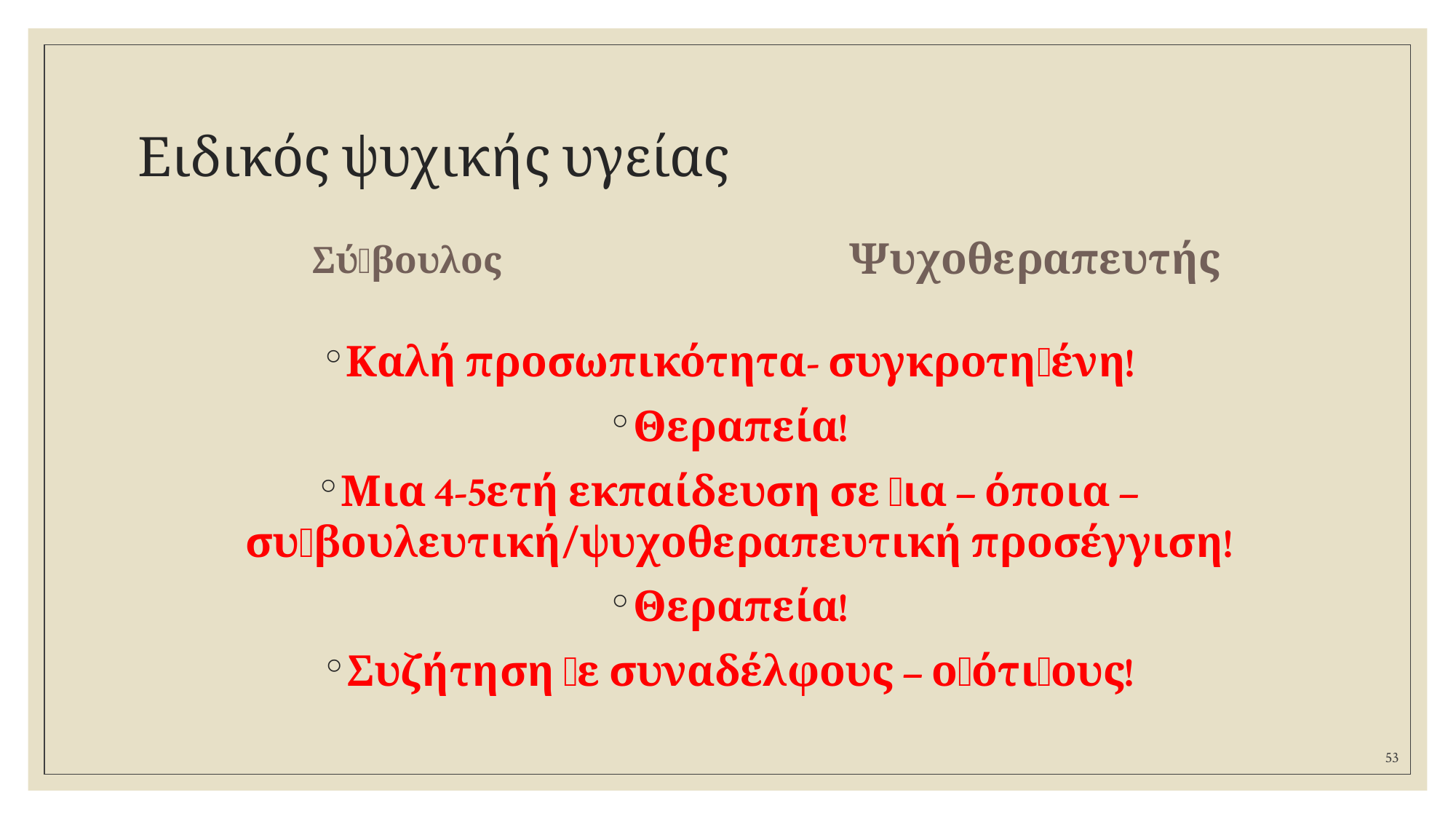

# Ειδικός ψυχικής υγείας
Ψυχοθεραπευτής
Σύμβουλος
Καλή προσωπικότητα- συγκροτημένη!
Θεραπεία!
Μια 4-5ετή εκπαίδευση σε μια – όποια – συμβουλευτική/ψυχοθεραπευτική προσέγγιση!
Θεραπεία!
Συζήτηση με συναδέλφους – ομότιμους!

53